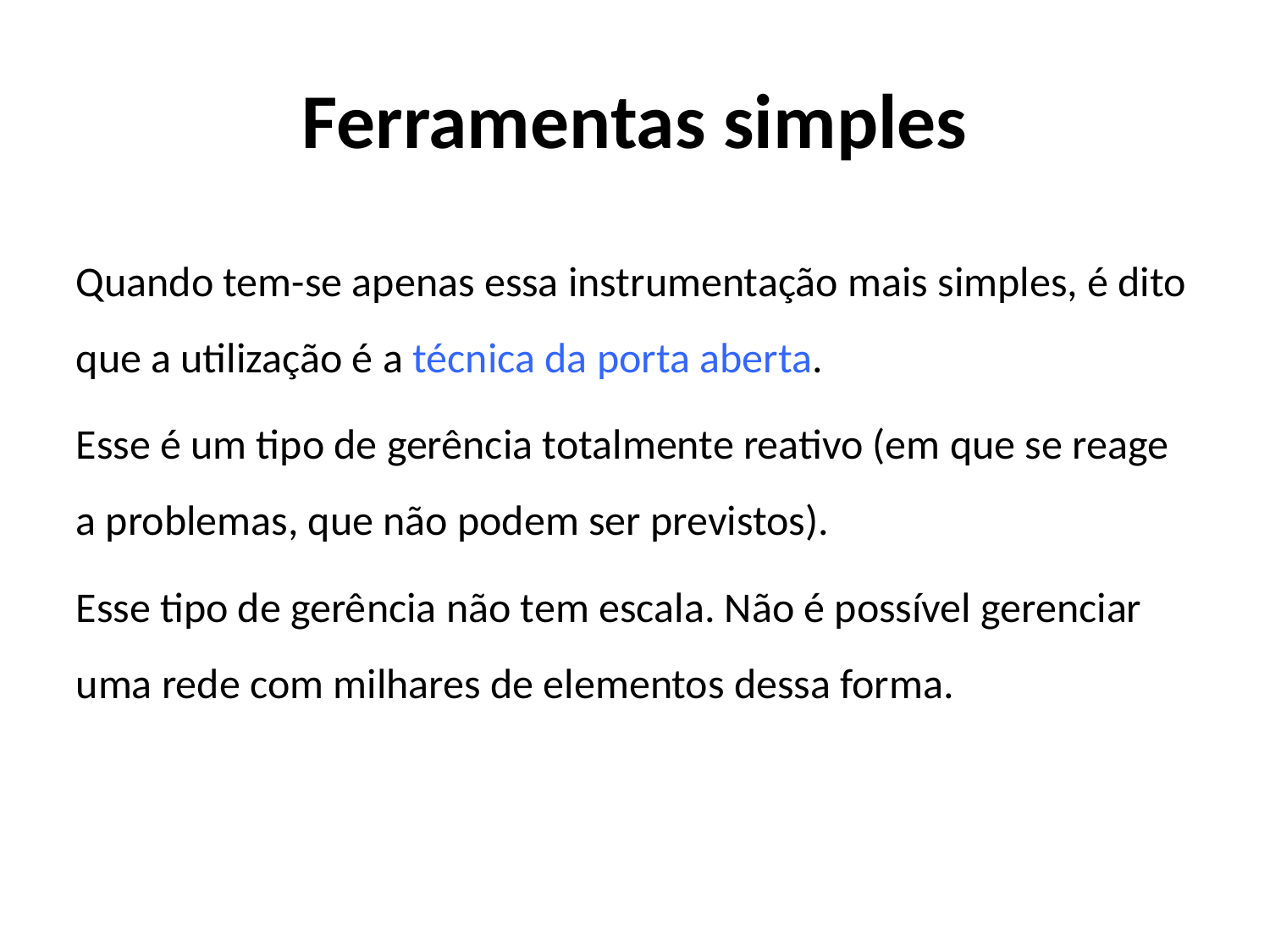

Ferramentas simples
Quando tem-se apenas essa instrumentação mais simples, é dito que a utilização é a técnica da porta aberta.
Esse é um tipo de gerência totalmente reativo (em que se reage a problemas, que não podem ser previstos).
Esse tipo de gerência não tem escala. Não é possível gerenciar uma rede com milhares de elementos dessa forma.